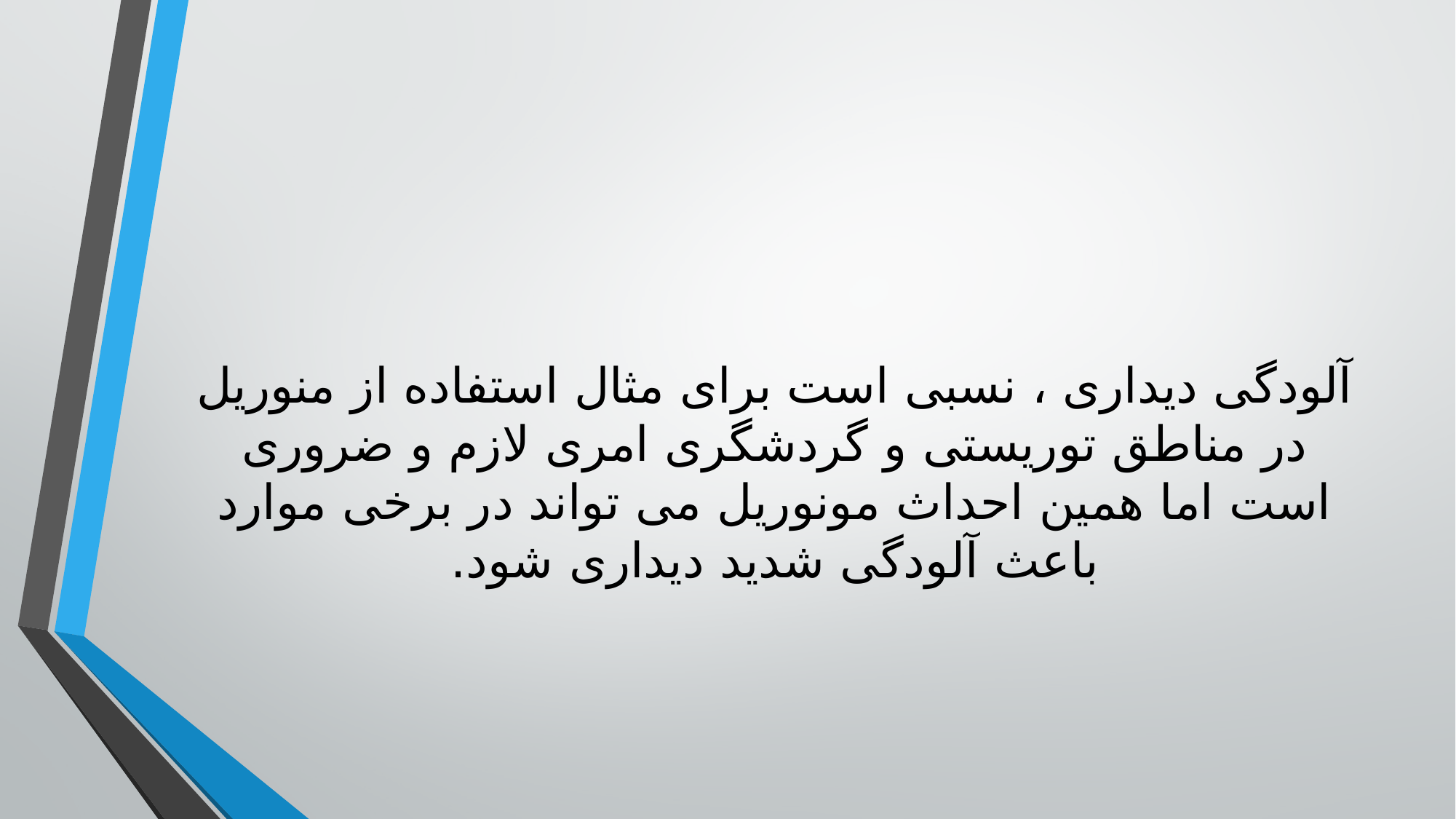

آلودگی دیداری ، نسبی است برای مثال استفاده از منوریل در مناطق توریستی و گردشگری امری لازم و ضروری است اما همین احداث مونوریل می تواند در برخی موارد باعث آلودگی شدید دیداری شود.